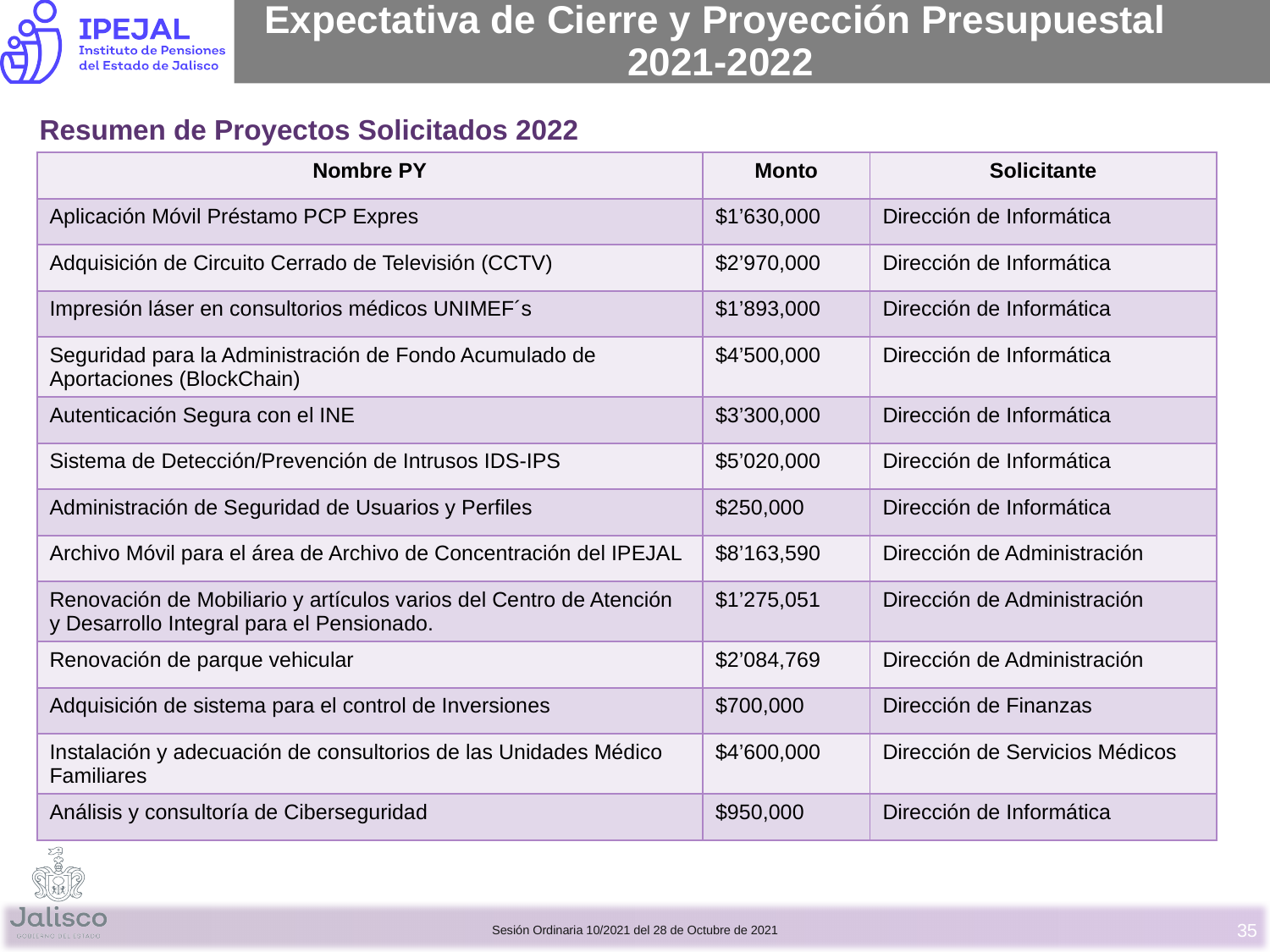

# Expectativa de Cierre y Proyección Presupuestal 2021-2022
Resumen de Proyectos Solicitados 2022
| Nombre PY | Monto | Solicitante |
| --- | --- | --- |
| Aplicación Móvil Préstamo PCP Expres | $1’630,000 | Dirección de Informática |
| Adquisición de Circuito Cerrado de Televisión (CCTV) | $2’970,000 | Dirección de Informática |
| Impresión láser en consultorios médicos UNIMEF´s | $1’893,000 | Dirección de Informática |
| Seguridad para la Administración de Fondo Acumulado de Aportaciones (BlockChain) | $4’500,000 | Dirección de Informática |
| Autenticación Segura con el INE | $3’300,000 | Dirección de Informática |
| Sistema de Detección/Prevención de Intrusos IDS-IPS | $5’020,000 | Dirección de Informática |
| Administración de Seguridad de Usuarios y Perfiles | $250,000 | Dirección de Informática |
| Archivo Móvil para el área de Archivo de Concentración del IPEJAL | $8’163,590 | Dirección de Administración |
| Renovación de Mobiliario y artículos varios del Centro de Atención y Desarrollo Integral para el Pensionado. | $1’275,051 | Dirección de Administración |
| Renovación de parque vehicular | $2’084,769 | Dirección de Administración |
| Adquisición de sistema para el control de Inversiones | $700,000 | Dirección de Finanzas |
| Instalación y adecuación de consultorios de las Unidades Médico Familiares | $4’600,000 | Dirección de Servicios Médicos |
| Análisis y consultoría de Ciberseguridad | $950,000 | Dirección de Informática |
35
Sesión Ordinaria 10/2021 del 28 de Octubre de 2021